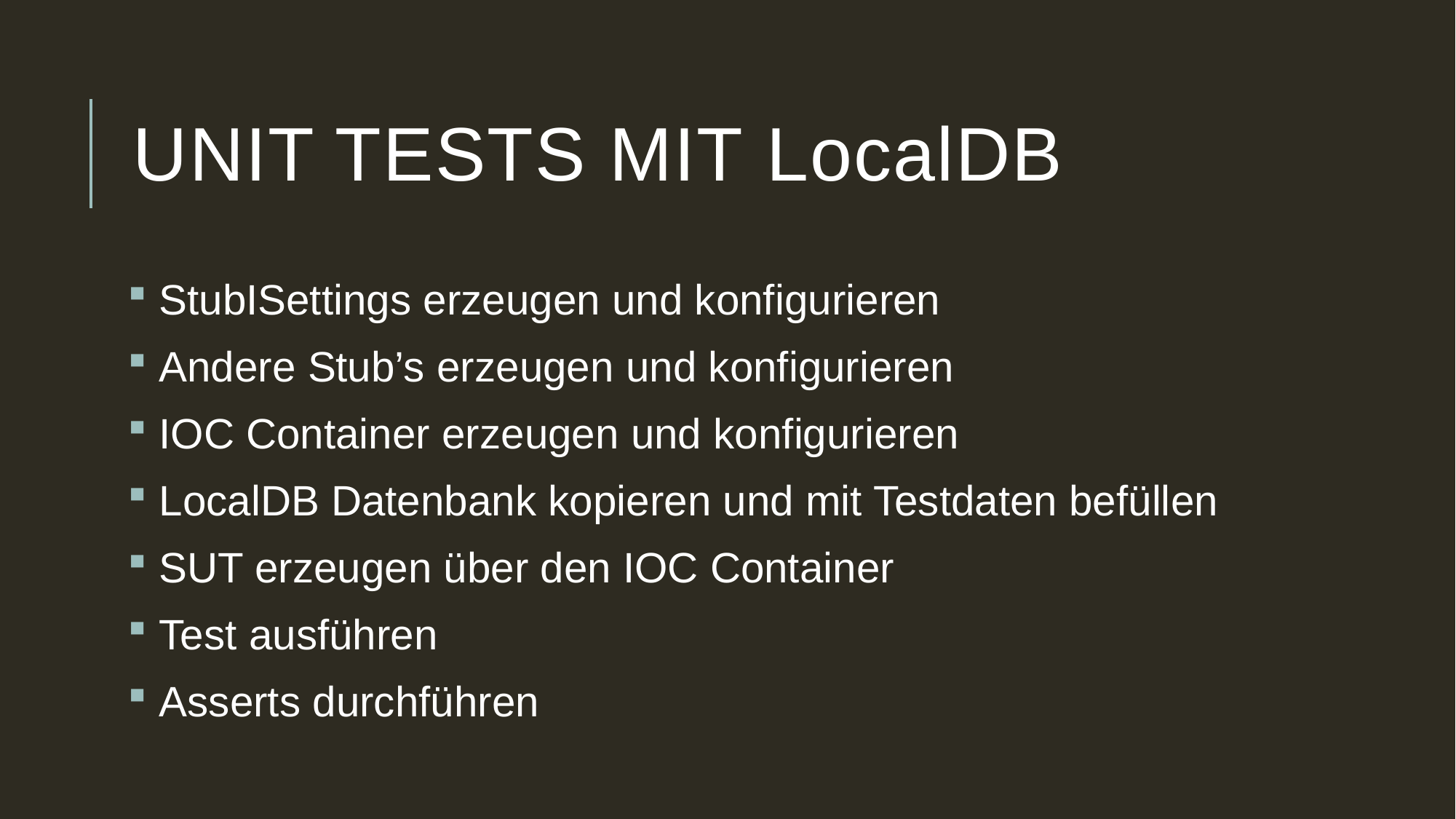

# Unit Tests mit LocalDB
 StubISettings erzeugen und konfigurieren
 Andere Stub’s erzeugen und konfigurieren
 IOC Container erzeugen und konfigurieren
 LocalDB Datenbank kopieren und mit Testdaten befüllen
 SUT erzeugen über den IOC Container
 Test ausführen
 Asserts durchführen